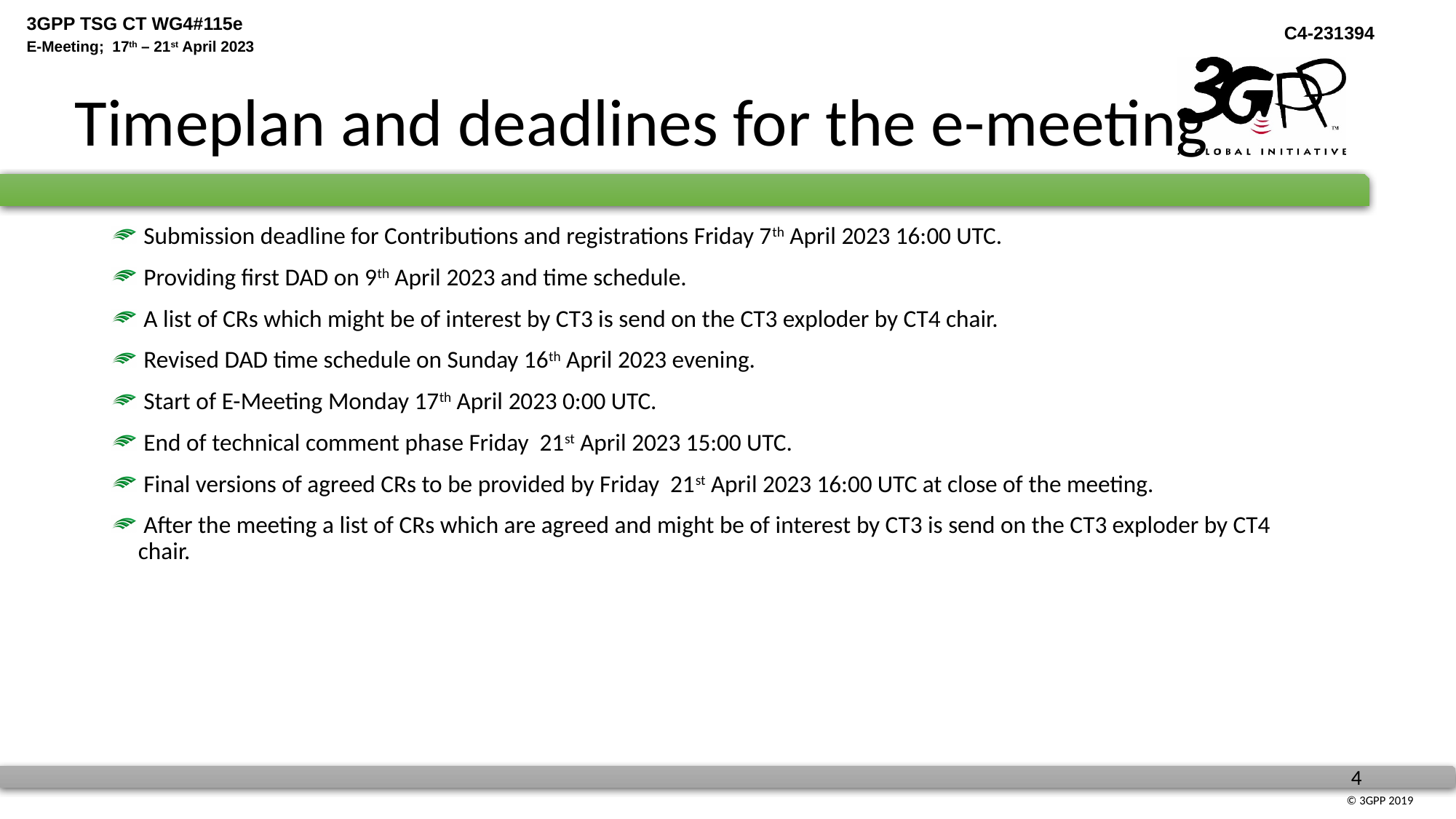

# Timeplan and deadlines for the e-meeting
 Submission deadline for Contributions and registrations Friday 7th April 2023 16:00 UTC.
 Providing first DAD on 9th April 2023 and time schedule.
 A list of CRs which might be of interest by CT3 is send on the CT3 exploder by CT4 chair.
 Revised DAD time schedule on Sunday 16th April 2023 evening.
 Start of E-Meeting Monday 17th April 2023 0:00 UTC.
 End of technical comment phase Friday  21st April 2023 15:00 UTC.
 Final versions of agreed CRs to be provided by Friday  21st April 2023 16:00 UTC at close of the meeting.
 After the meeting a list of CRs which are agreed and might be of interest by CT3 is send on the CT3 exploder by CT4 chair.